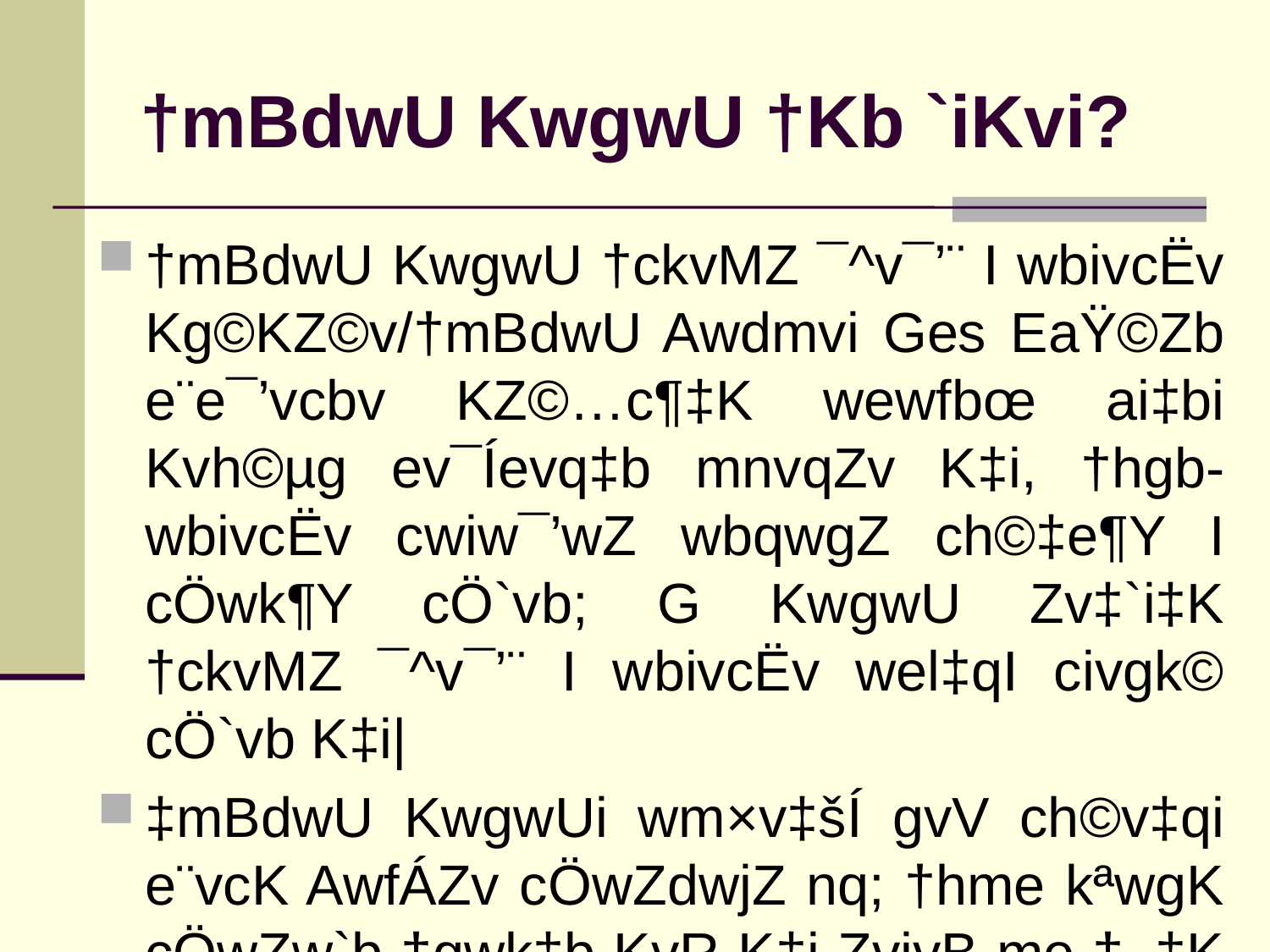

# †mBdwU KwgwU †Kb `iKvi?
†mBdwU KwgwU †ckvMZ ¯^v¯’¨ I wbivcËv Kg©KZ©v/†mBdwU Awdmvi Ges EaŸ©Zb e¨e¯’vcbv KZ©…c¶‡K wewfbœ ai‡bi Kvh©µg ev¯Íevq‡b mnvqZv K‡i, †hgb- wbivcËv cwiw¯’wZ wbqwgZ ch©‡e¶Y I cÖwk¶Y cÖ`vb; G KwgwU Zv‡`i‡K †ckvMZ ¯^v¯’¨ I wbivcËv wel‡qI civgk© cÖ`vb K‡i|
‡mBdwU KwgwUi wm×v‡šÍ gvV ch©v‡qi e¨vcK AwfÁZv cÖwZdwjZ nq; †hme kªwgK cÖwZw`b †gwk‡b KvR K‡i ZvivB me †_‡K fv‡jv Rv‡b †h G‡¶‡Î Kx Kx SzuwK i‡q‡Q Ges ZvivB Gme wec¾bK Ae¯’v Ges DËi‡Yi Dcvq m¤c‡K© me‡P‡q fvj ej‡Z cv‡i|